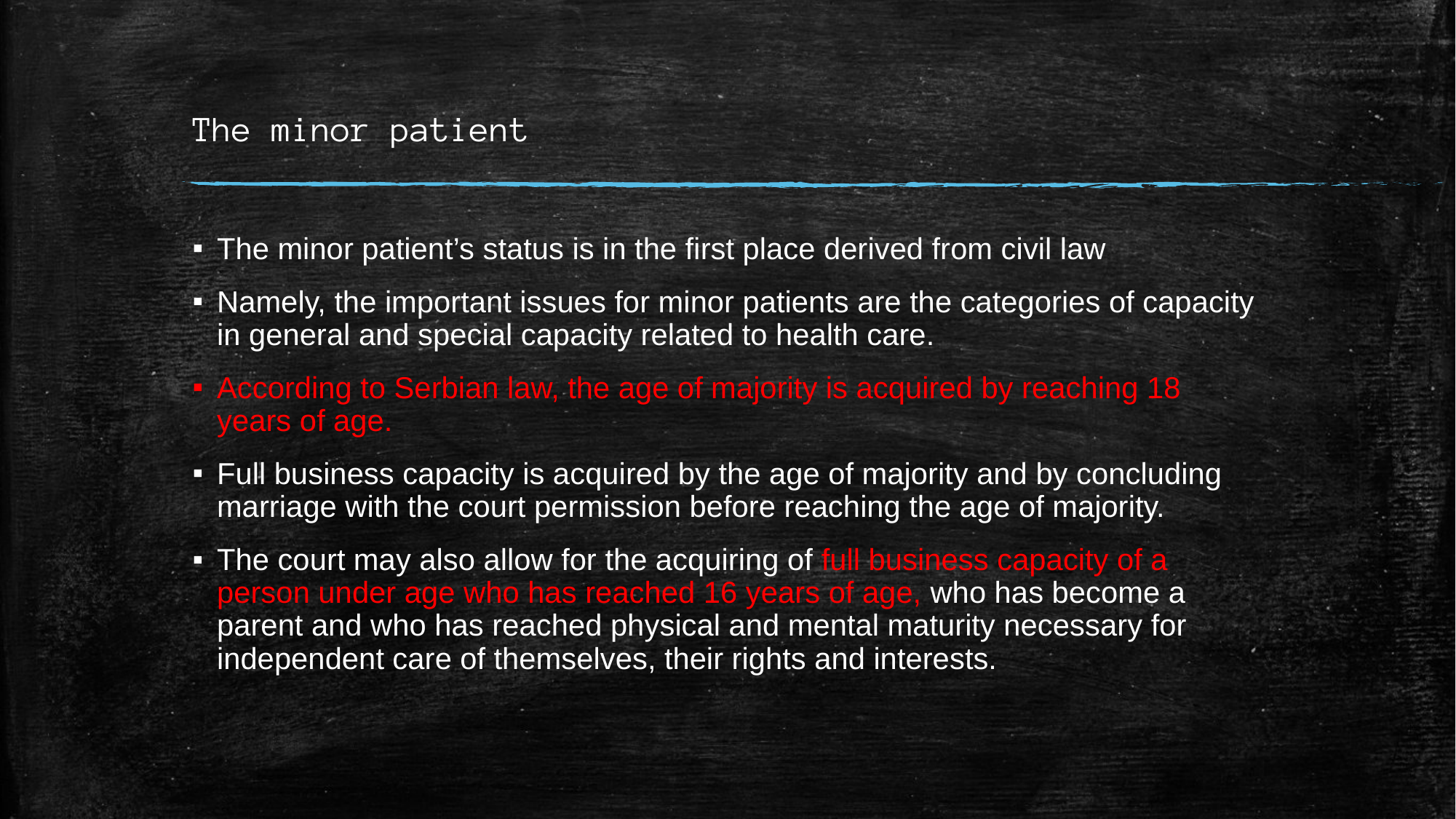

# The minor patient
The minor patient’s status is in the ﬁrst place derived from civil law
Namely, the important issues for minor patients are the categories of capacity in general and special capacity related to health care.
According to Serbian law, the age of majority is acquired by reaching 18 years of age.
Full business capacity is acquired by the age of majority and by concluding marriage with the court permission before reaching the age of majority.
The court may also allow for the acquiring of full business capacity of a person under age who has reached 16 years of age, who has become a parent and who has reached physical and mental maturity necessary for independent care of themselves, their rights and interests.